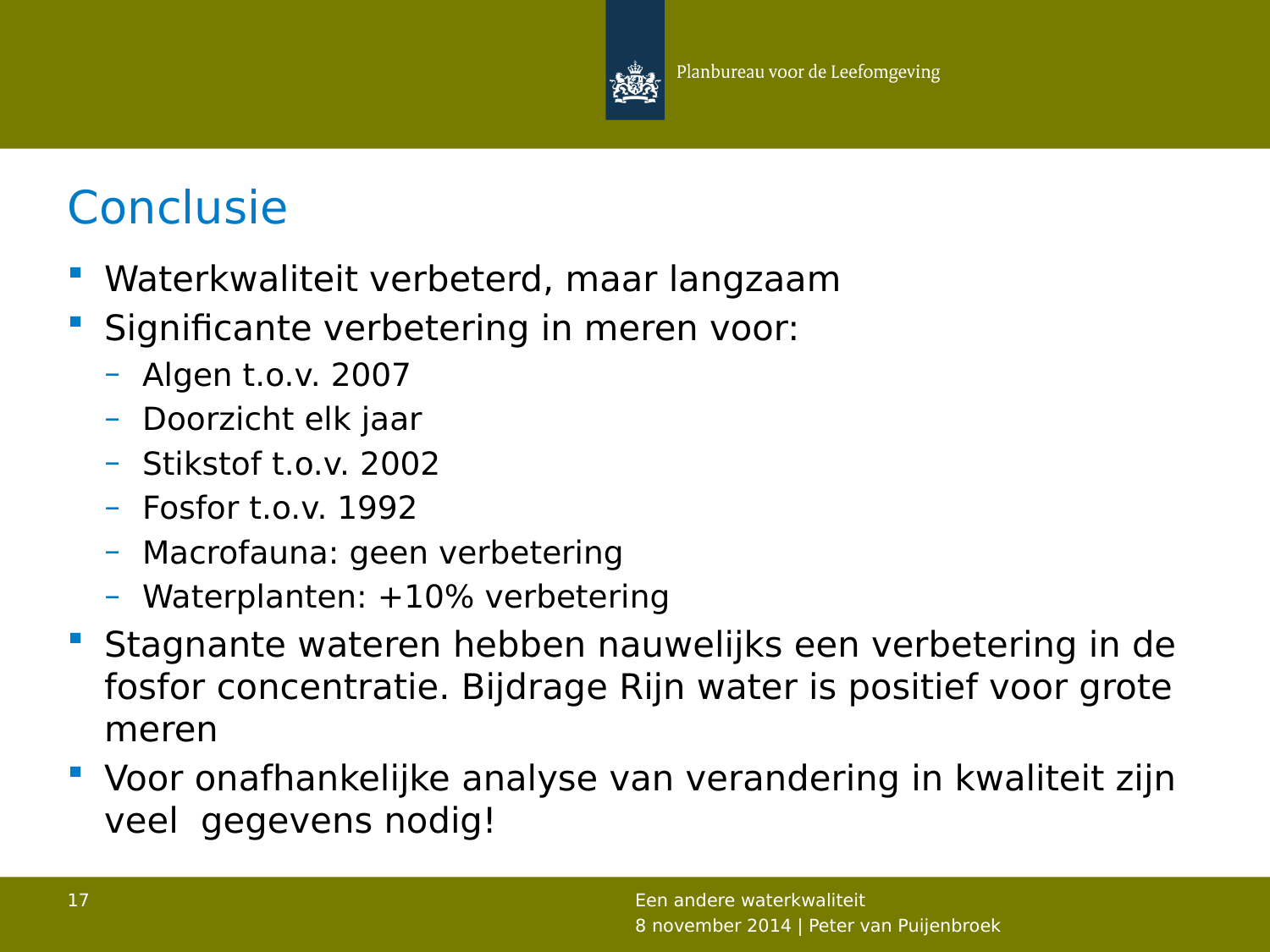

# Conclusie
Waterkwaliteit verbeterd, maar langzaam
Significante verbetering in meren voor:
Algen t.o.v. 2007
Doorzicht elk jaar
Stikstof t.o.v. 2002
Fosfor t.o.v. 1992
Macrofauna: geen verbetering
Waterplanten: +10% verbetering
Stagnante wateren hebben nauwelijks een verbetering in de fosfor concentratie. Bijdrage Rijn water is positief voor grote meren
Voor onafhankelijke analyse van verandering in kwaliteit zijn veel  gegevens nodig!
Een andere waterkwaliteit
17
8 november 2014 | Peter van Puijenbroek